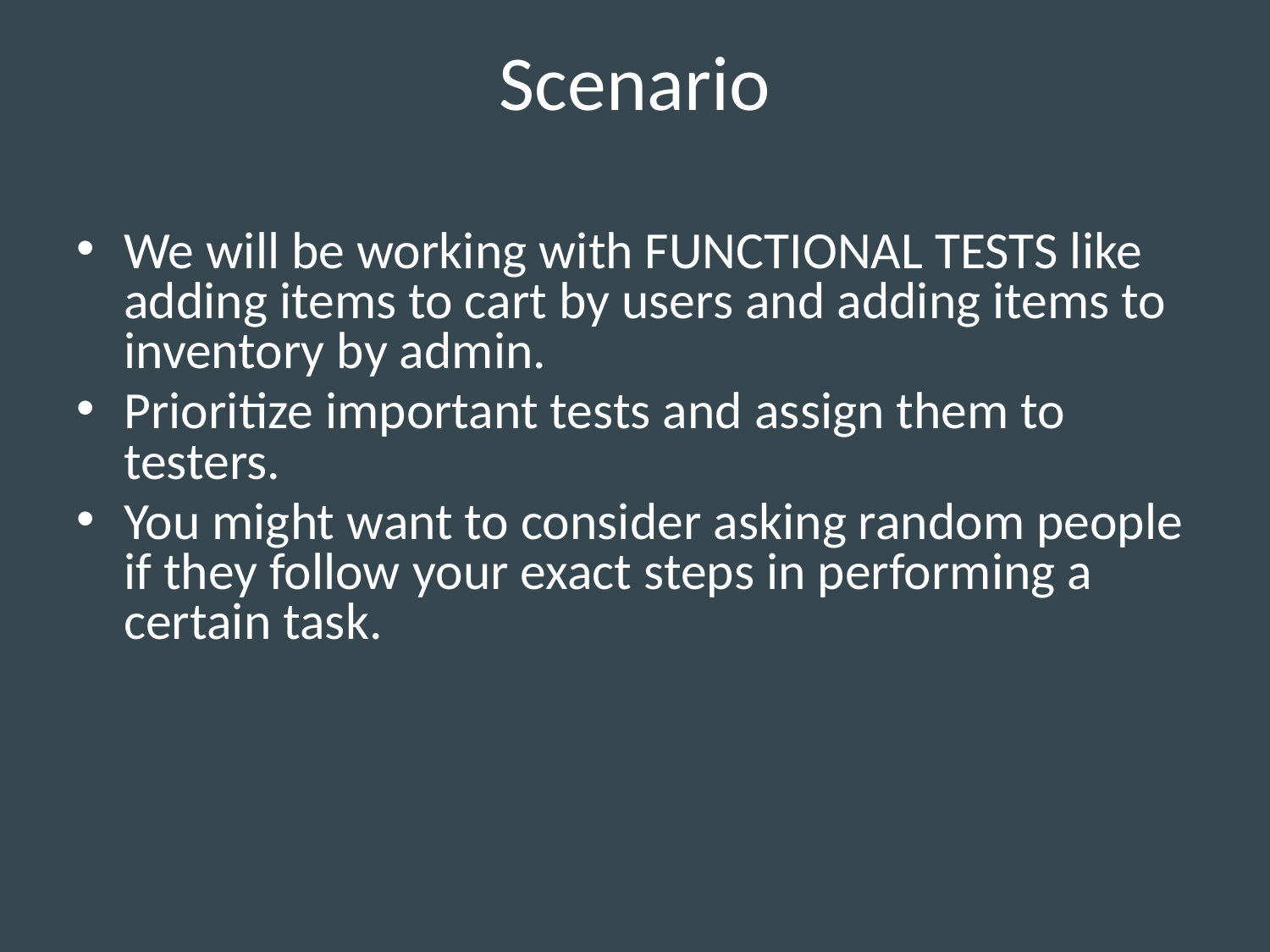

# Scenario
We will be working with FUNCTIONAL TESTS like adding items to cart by users and adding items to inventory by admin.
Prioritize important tests and assign them to testers.
You might want to consider asking random people if they follow your exact steps in performing a certain task.